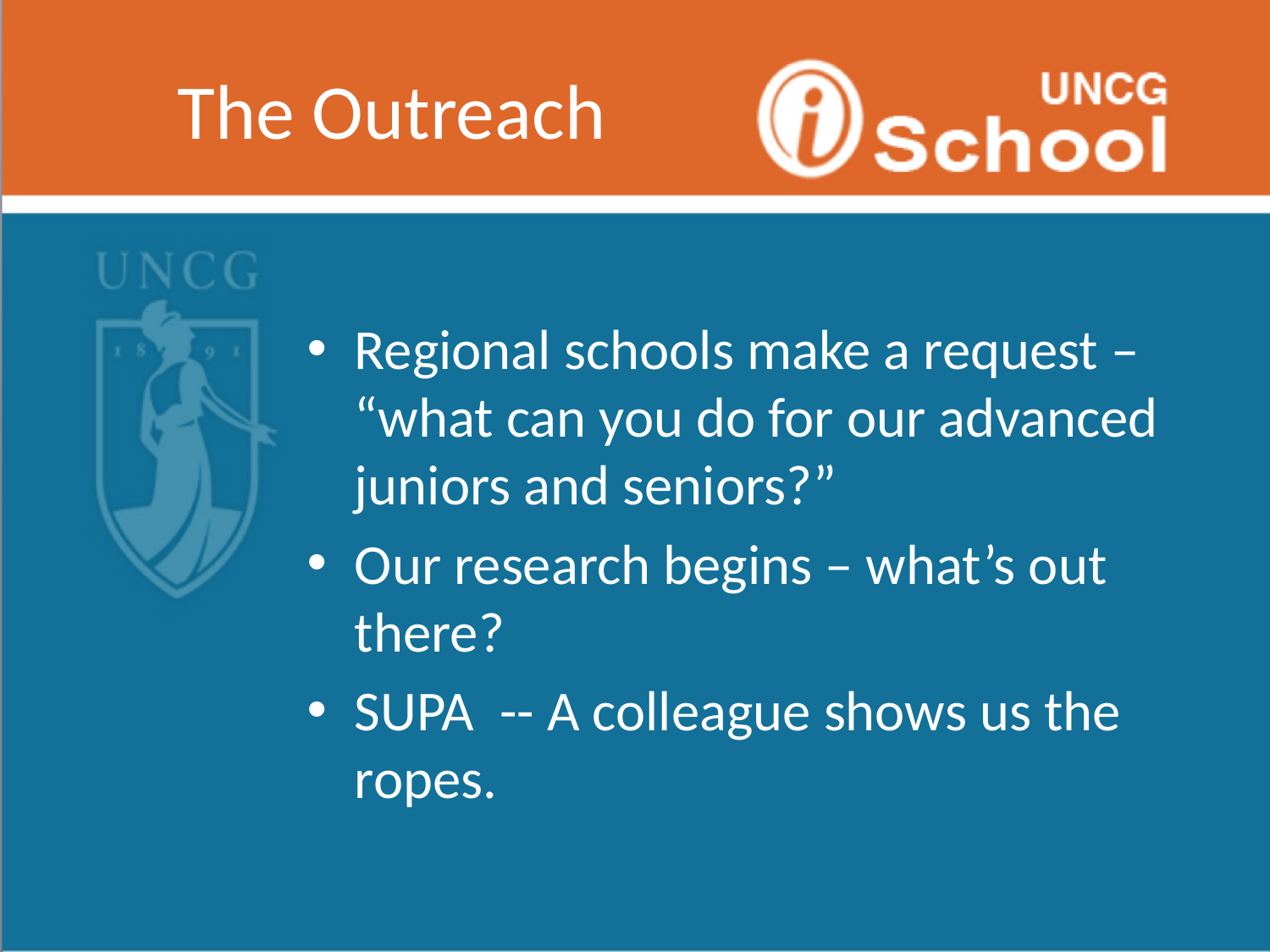

# The Outreach
Regional schools make a request – “what can you do for our advanced juniors and seniors?”
Our research begins – what’s out there?
SUPA  -- A colleague shows us the ropes.